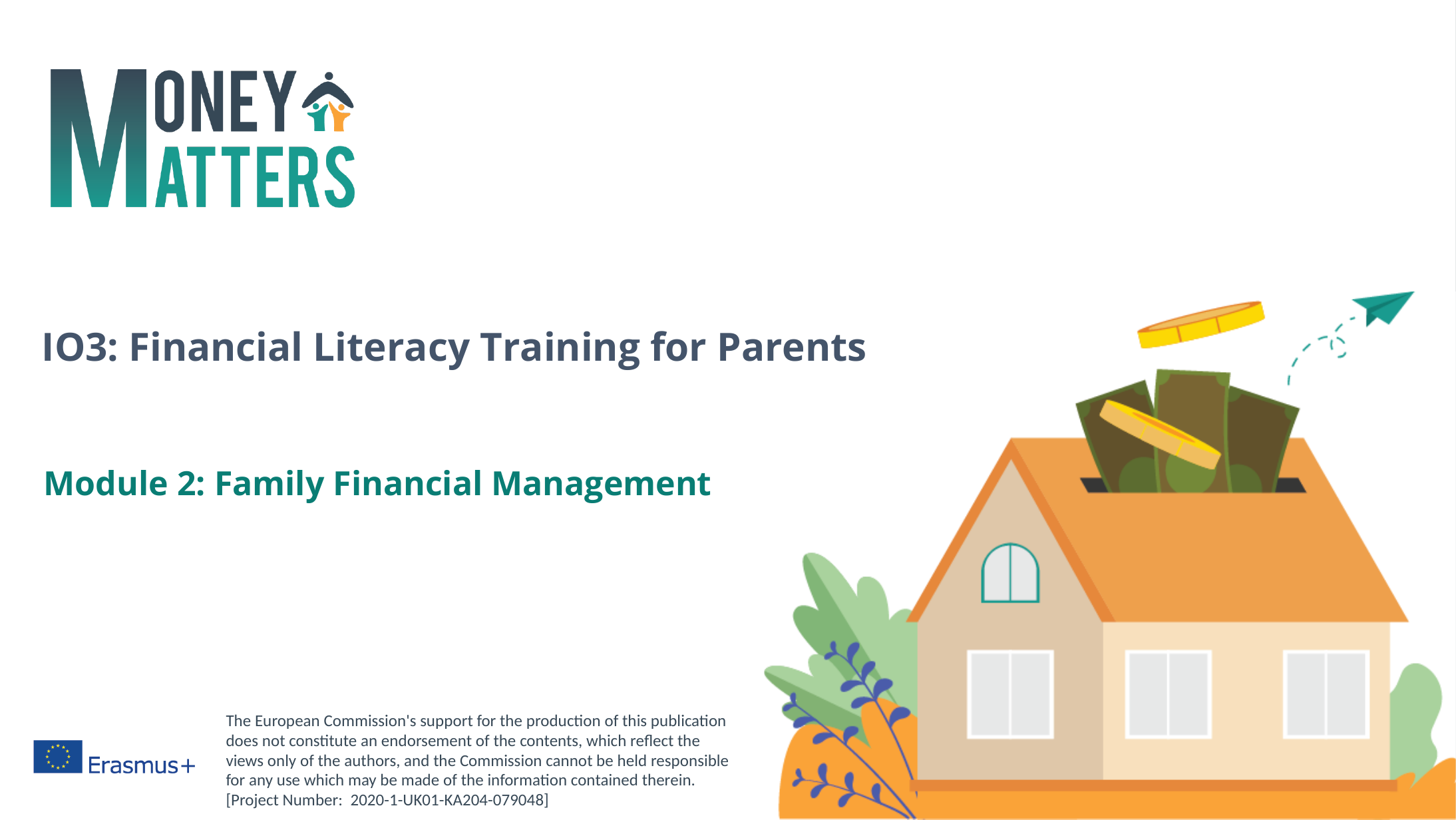

# IO3: Financial Literacy Training for Parents
Module 2: Family Financial Management